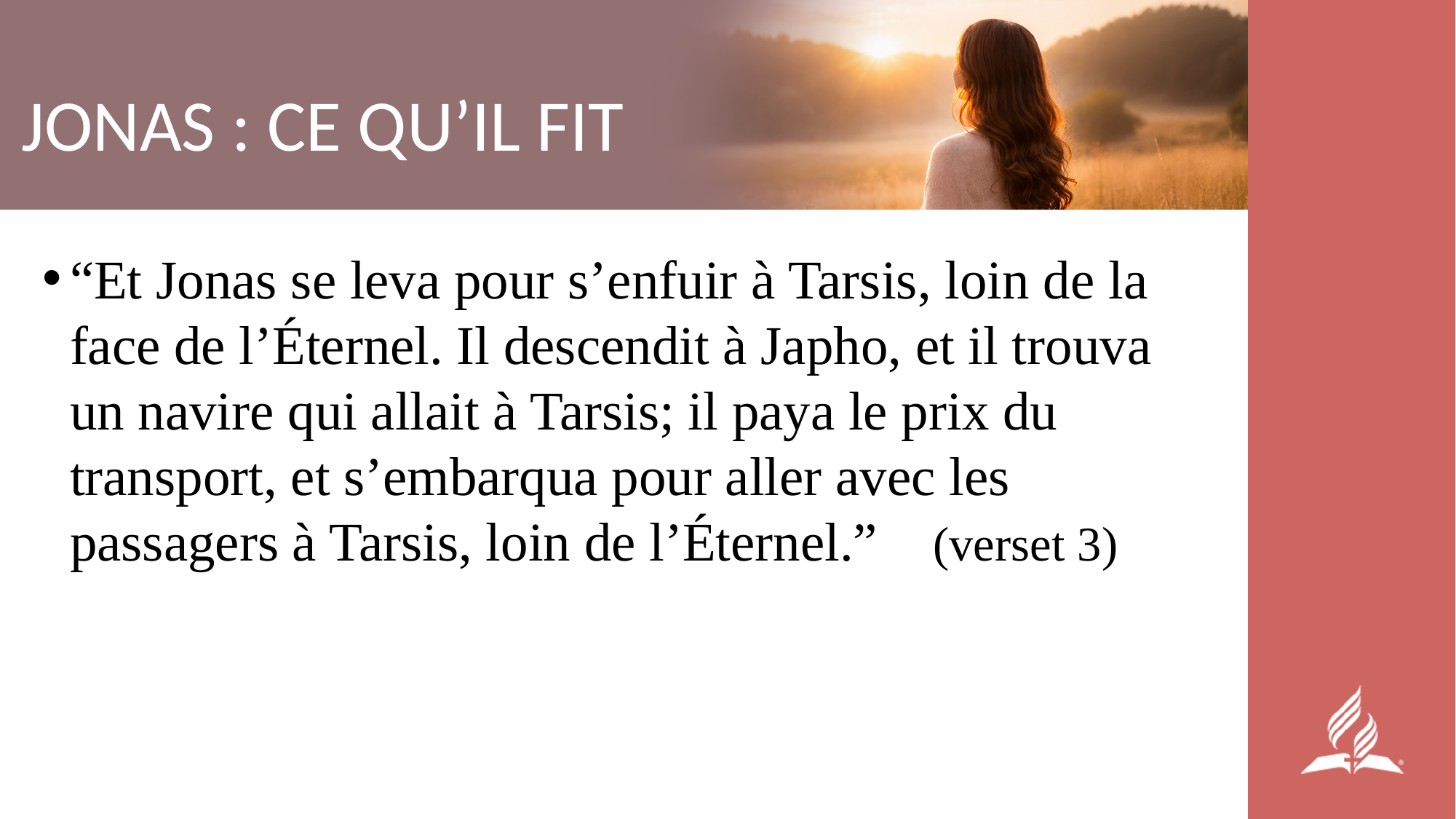

JONAS : CE QU’IL FIT
“Et Jonas se leva pour s’enfuir à Tarsis, loin de la face de l’Éternel. Il descendit à Japho, et il trouva un navire qui allait à Tarsis; il paya le prix du transport, et s’embarqua pour aller avec les passagers à Tarsis, loin de l’Éternel.”    (verset 3)